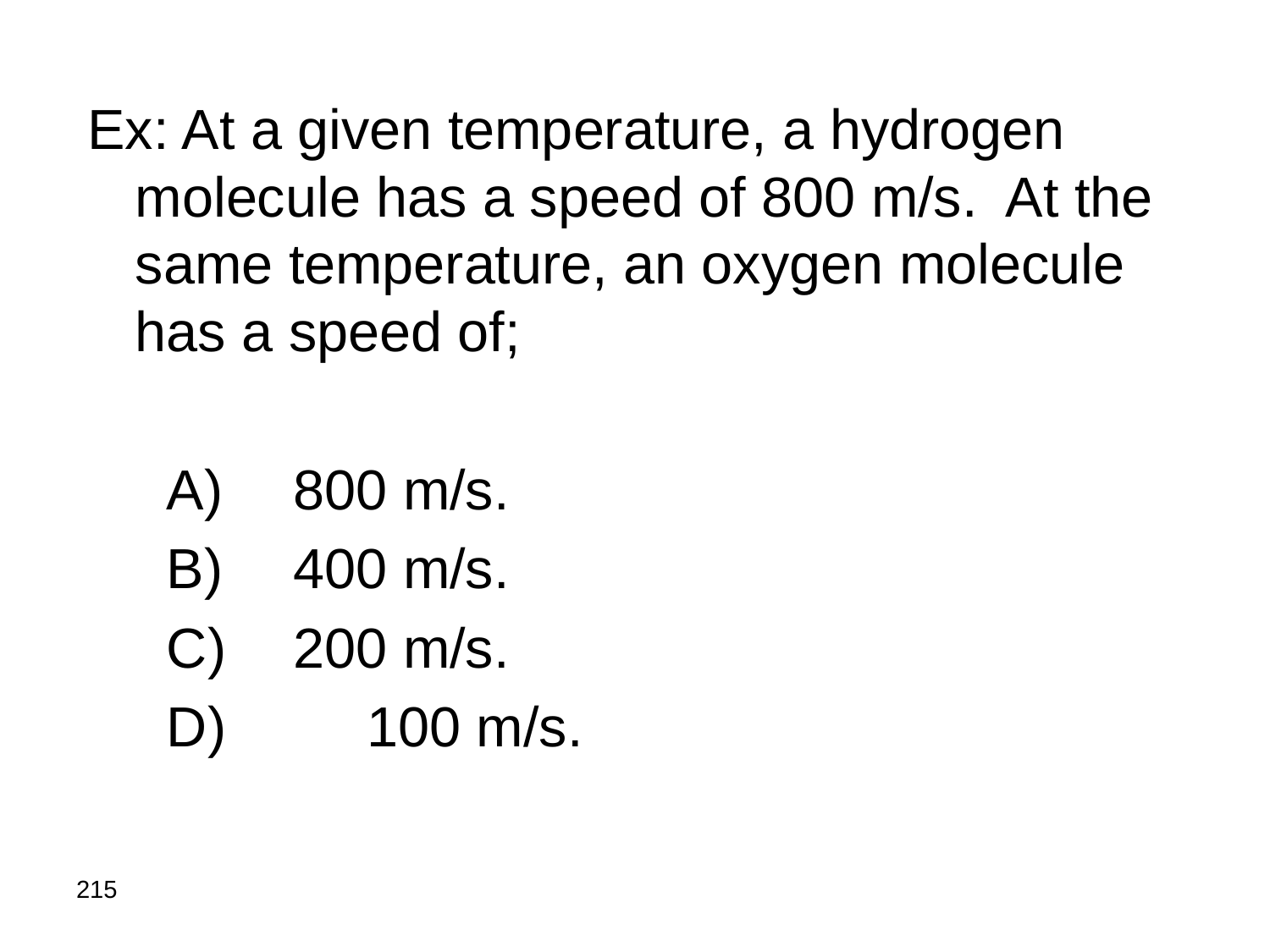

Ex: At a given temperature, a hydrogen molecule has a speed of 800 m/s.  At the same temperature, an oxygen molecule has a speed of;

	  A)	  800 m/s.
	  B)	  400 m/s.
	  C)	  200 m/s.
	  D)         100 m/s.
215